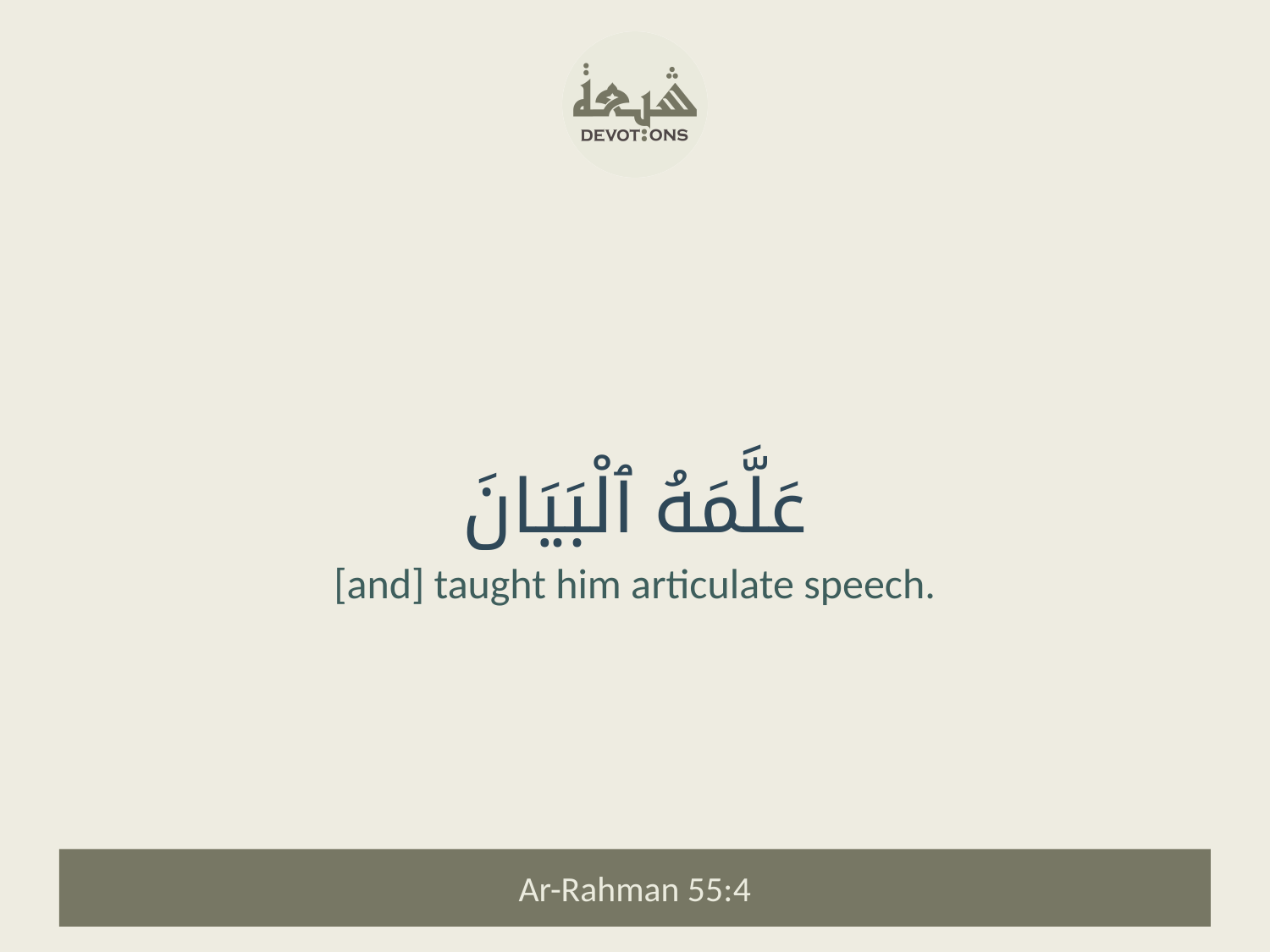

عَلَّمَهُ ٱلْبَيَانَ
[and] taught him articulate speech.
Ar-Rahman 55:4